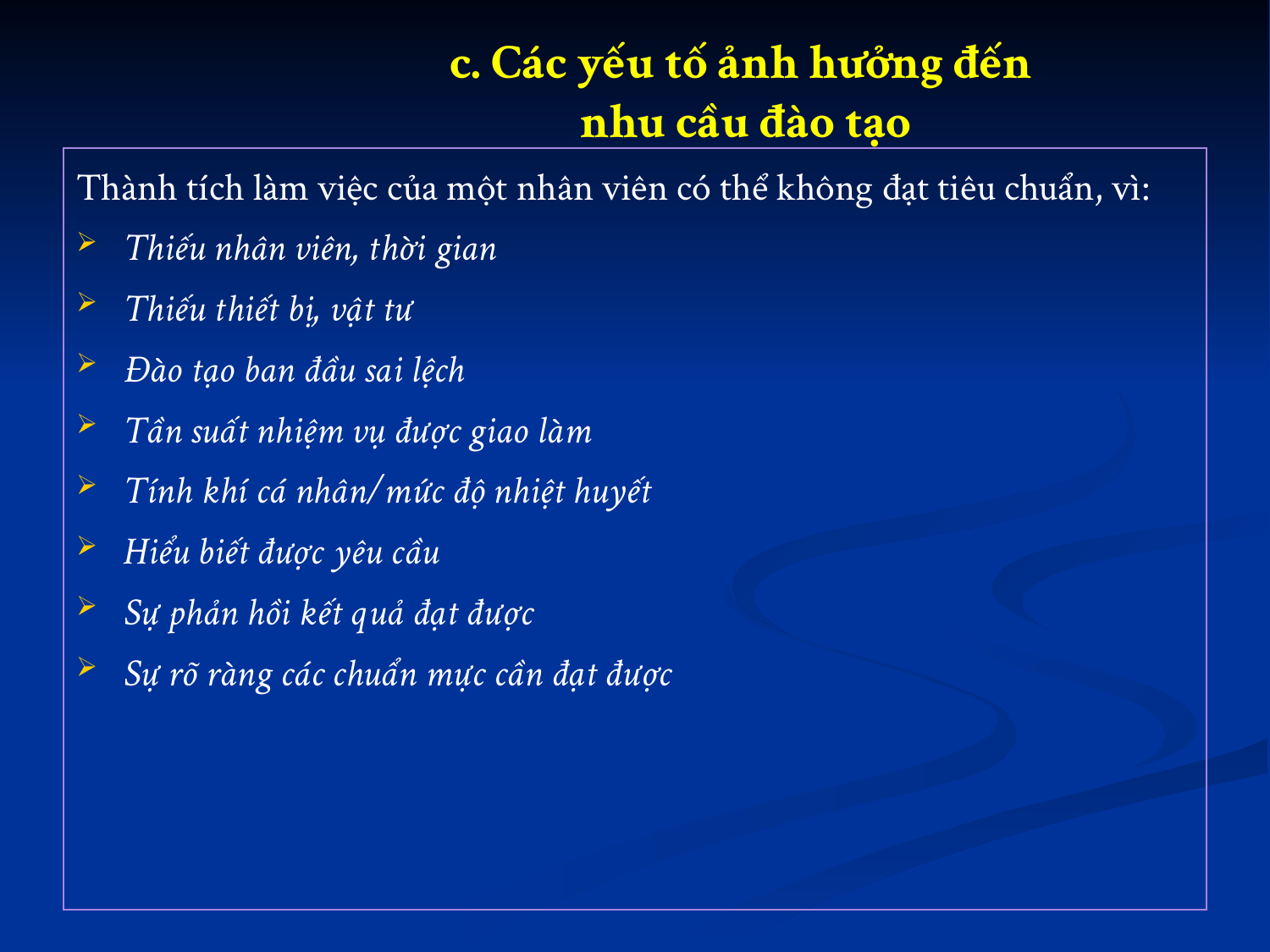

# c. Các yếu tố ảnh hưởng đến nhu cầu đào tạo
Thành tích làm việc của một nhân viên có thể không đạt tiêu chuẩn, vì:
Thiếu nhân viên, thời gian
Thiếu thiết bị, vật tư
Đào tạo ban đầu sai lệch
Tần suất nhiệm vụ được giao làm
Tính khí cá nhân/mức độ nhiệt huyết
Hiểu biết được yêu cầu
Sự phản hồi kết quả đạt được
Sự rõ ràng các chuẩn mực cần đạt được